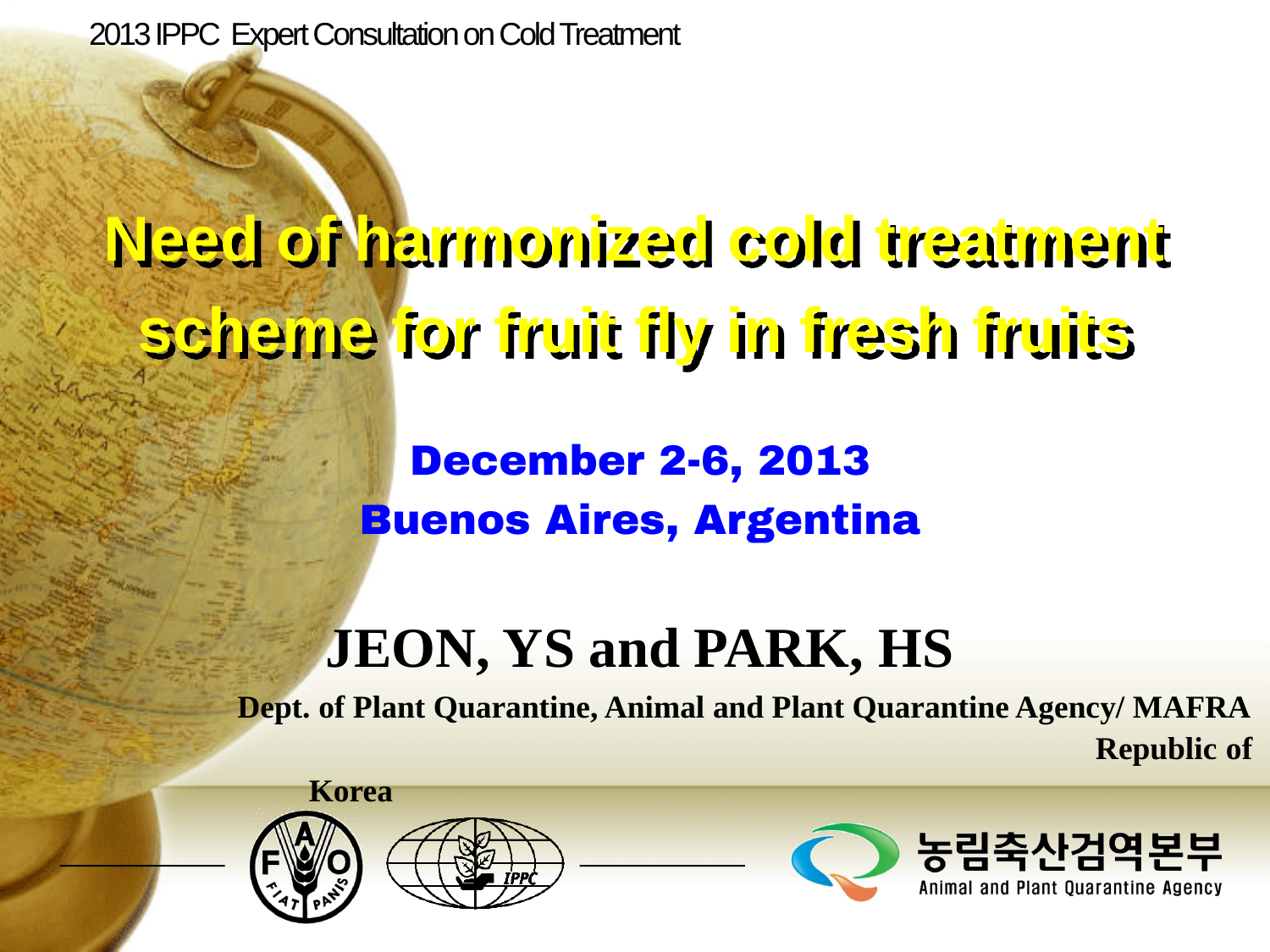

2013 IPPC  Expert Consultation on Cold Treatment
Need of harmonized cold treatment scheme for fruit fly in fresh fruits
December 2-6, 2013
Buenos Aires, Argentina
JEON, YS and PARK, HS
Dept. of Plant Quarantine, Animal and Plant Quarantine Agency/ MAFRA
                                                                                                Republic of Korea